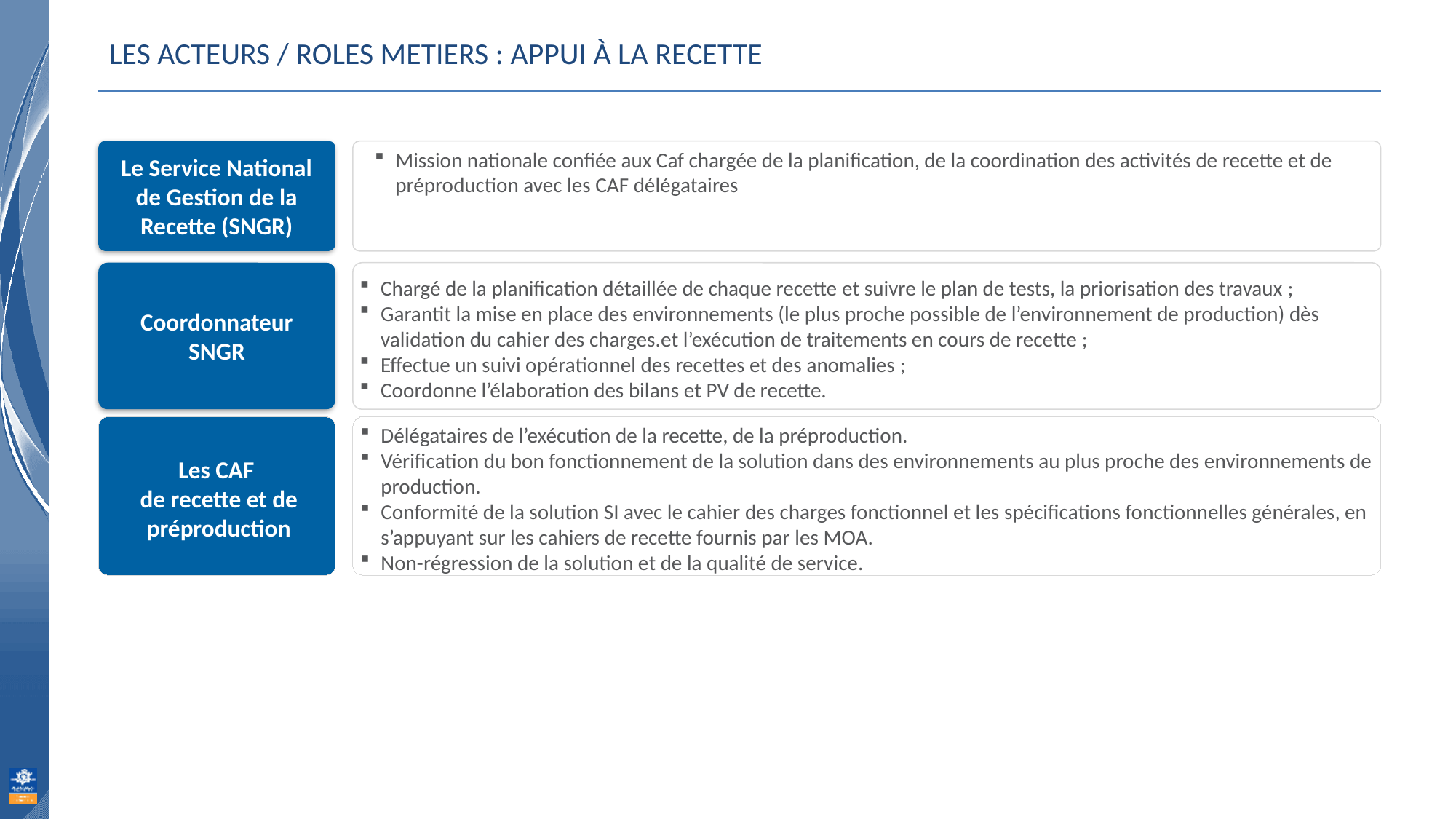

# LES ACTEURS / RoLES METIERS : appui à la recette
Le Service National de Gestion de la Recette (SNGR)

Mission nationale confiée aux Caf chargée de la planification, de la coordination des activités de recette et de préproduction avec les CAF délégataires
Coordonnateur SNGR
Chargé de la planification détaillée de chaque recette et suivre le plan de tests, la priorisation des travaux ;
Garantit la mise en place des environnements (le plus proche possible de l’environnement de production) dès validation du cahier des charges.et l’exécution de traitements en cours de recette ;
Effectue un suivi opérationnel des recettes et des anomalies ;
Coordonne l’élaboration des bilans et PV de recette.
Les CAF
de recette et de préproduction
Délégataires de l’exécution de la recette, de la préproduction.
Vérification du bon fonctionnement de la solution dans des environnements au plus proche des environnements de production.
Conformité de la solution SI avec le cahier des charges fonctionnel et les spécifications fonctionnelles générales, en s’appuyant sur les cahiers de recette fournis par les MOA.
Non-régression de la solution et de la qualité de service.